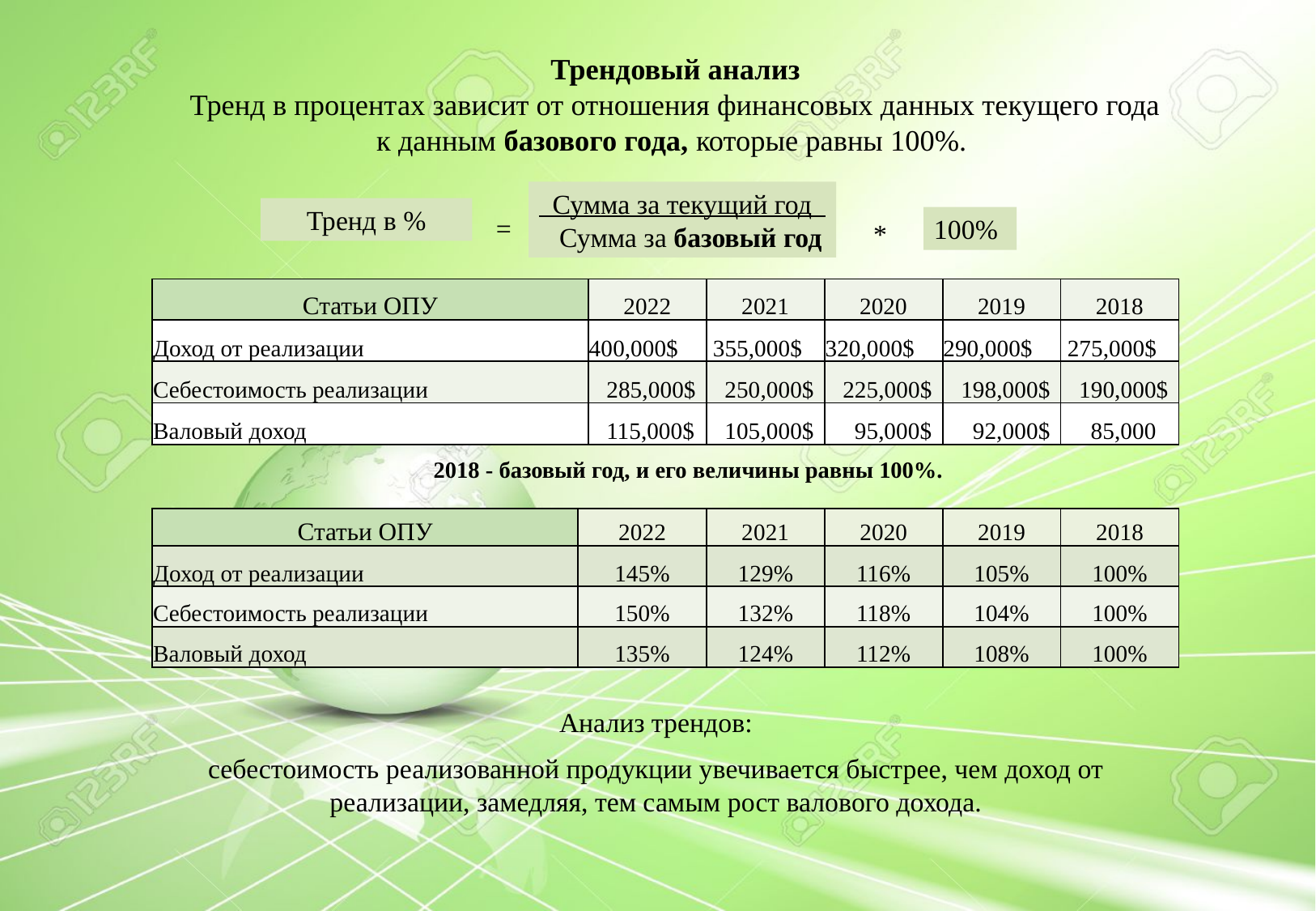

Трендовый анализ
Тренд в процентах зависит от отношения финансовых данных текущего года к данным базового года, которые равны 100%.
  Сумма за текущий год
   Сумма за базовый год
Тренд в %
=
100%
*
| Статьи ОПУ | 2022 | 2021 | 2020 | 2019 | 2018 |
| --- | --- | --- | --- | --- | --- |
| Доход от реализации | 400,000$ | 355,000$ | 320,000$ | 290,000$ | 275,000$ |
| Себестоимость реализации | 285,000$ | 250,000$ | 225,000$ | 198,000$ | 190,000$ |
| Валовый доход | 115,000$ | 105,000$ | 95,000$ | 92,000$ | 85,000 |
2018 - базовый год, и его величины равны 100%.
| Статьи ОПУ | 2022 | 2021 | 2020 | 2019 | 2018 |
| --- | --- | --- | --- | --- | --- |
| Доход от реализации | 145% | 129% | 116% | 105% | 100% |
| Себестоимость реализации | 150% | 132% | 118% | 104% | 100% |
| Валовый доход | 135% | 124% | 112% | 108% | 100% |
Анализ трендов:
себестоимость реализованной продукции увечивается быстрее, чем доход от реализации, замедляя, тем самым рост валового дохода.